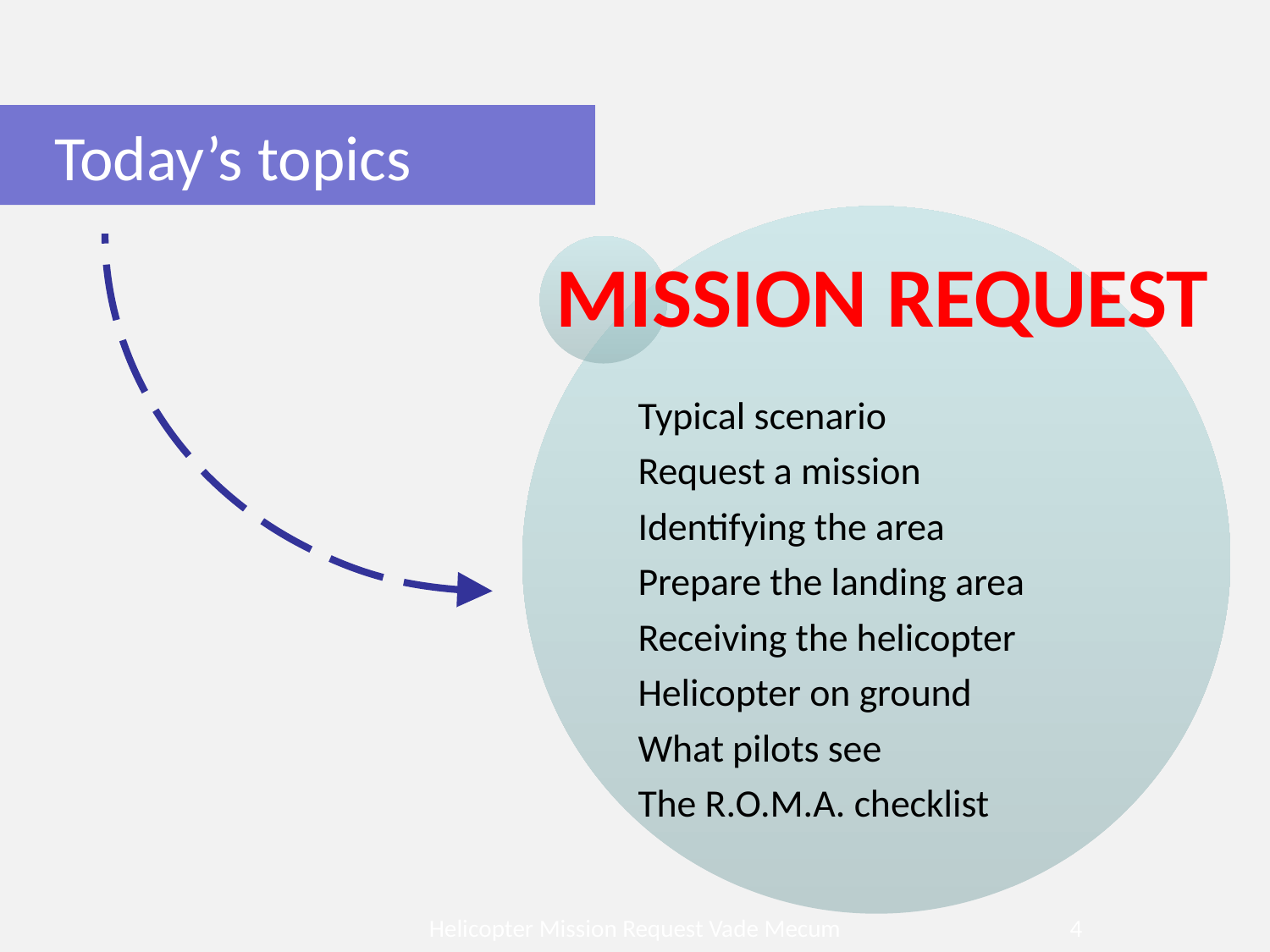

Today’s topics
MISSION REQUEST
Typical scenario
Request a mission
Identifying the area
Prepare the landing area
Receiving the helicopter
Helicopter on ground
What pilots see
The R.O.M.A. checklist
Helicopter Mission Request Vade Mecum
4